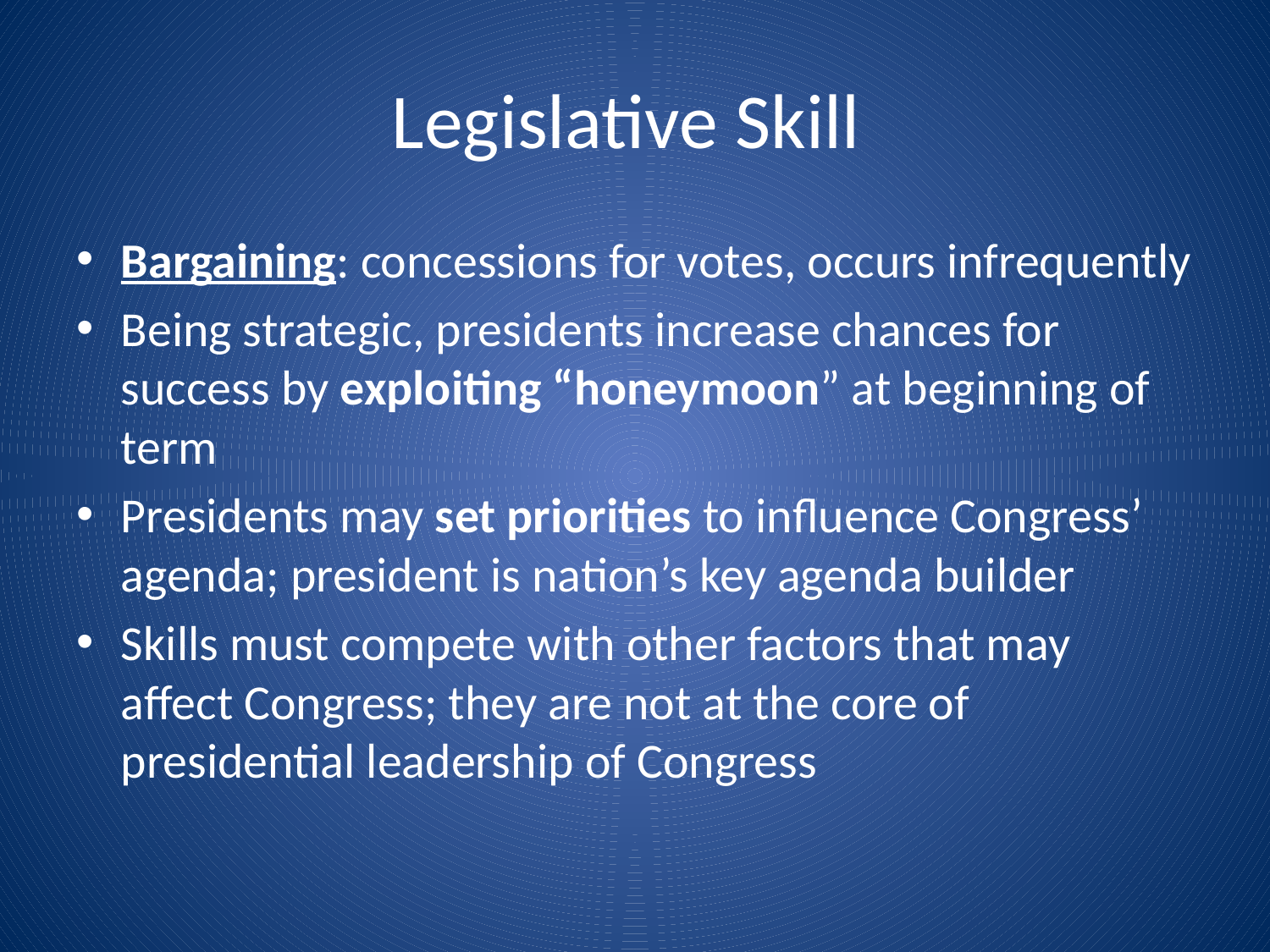

# Legislative Skill
Bargaining: concessions for votes, occurs infrequently
Being strategic, presidents increase chances for success by exploiting “honeymoon” at beginning of term
Presidents may set priorities to influence Congress’ agenda; president is nation’s key agenda builder
Skills must compete with other factors that may affect Congress; they are not at the core of presidential leadership of Congress